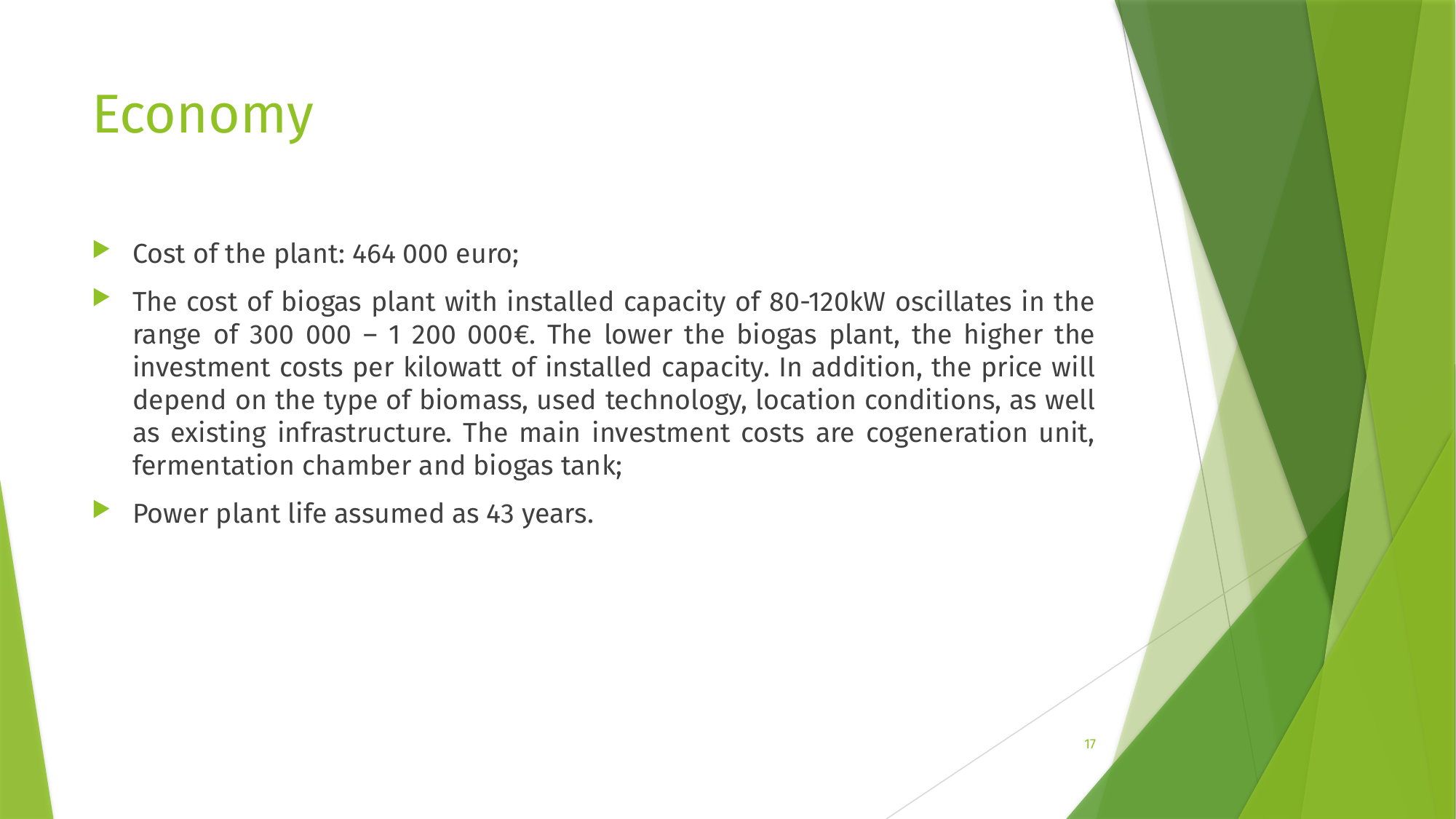

# Economy
Cost of the plant: 464 000 euro;
The cost of biogas plant with installed capacity of 80-120kW oscillates in the range of 300 000 – 1 200 000€. The lower the biogas plant, the higher the investment costs per kilowatt of installed capacity. In addition, the price will depend on the type of biomass, used technology, location conditions, as well as existing infrastructure. The main investment costs are cogeneration unit, fermentation chamber and biogas tank;
Power plant life assumed as 43 years.
17